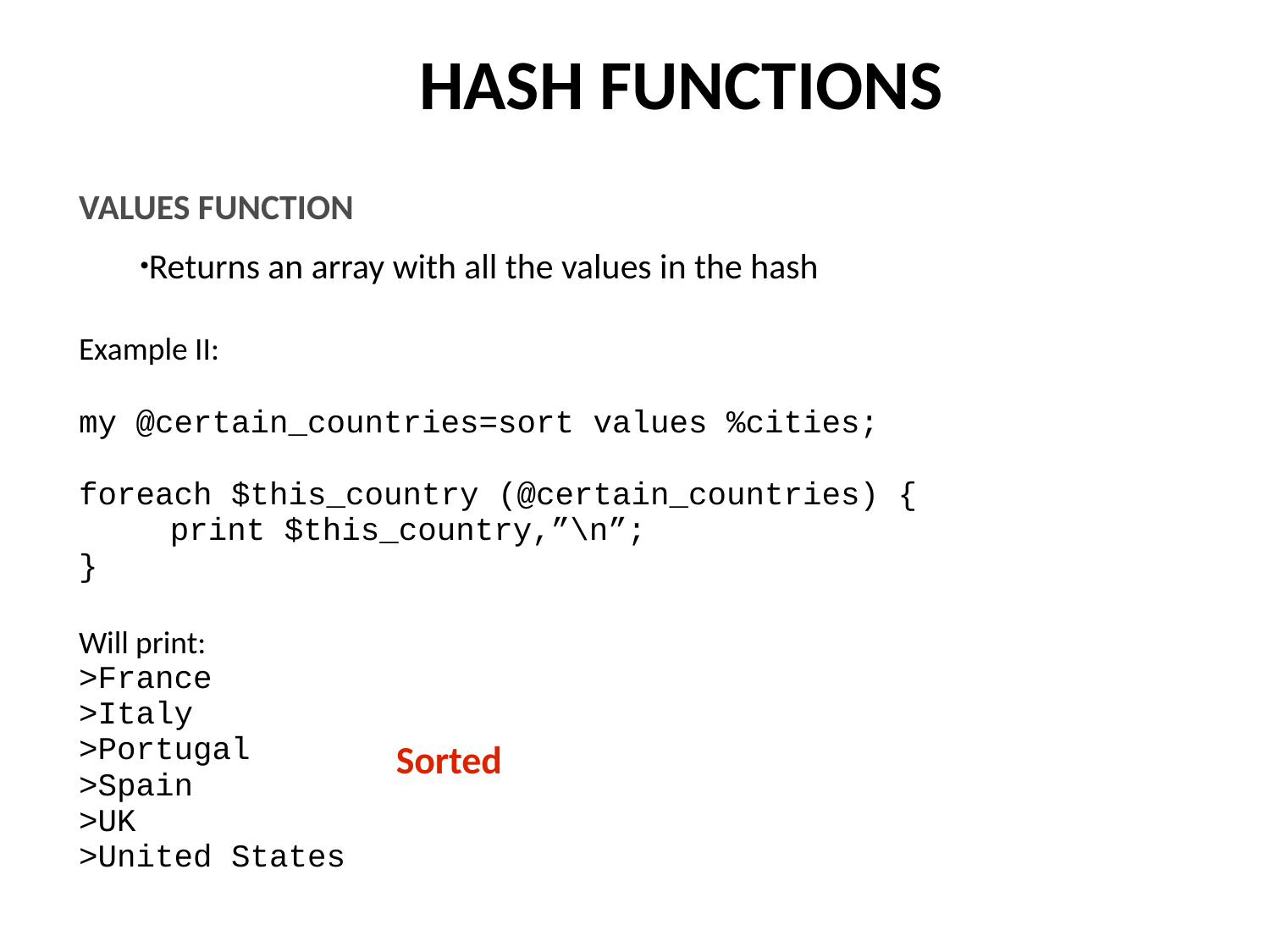

HASH FUNCTIONS
VALUES FUNCTION
Returns an array with all the values in the hash

Example II:

my @certain_countries=sort values %cities;

foreach $this_country (@certain_countries) {
	print $this_country,”\n”;
}

Will print:
>France
>Italy
>Portugal
>Spain
>UK
>United States
Sorted